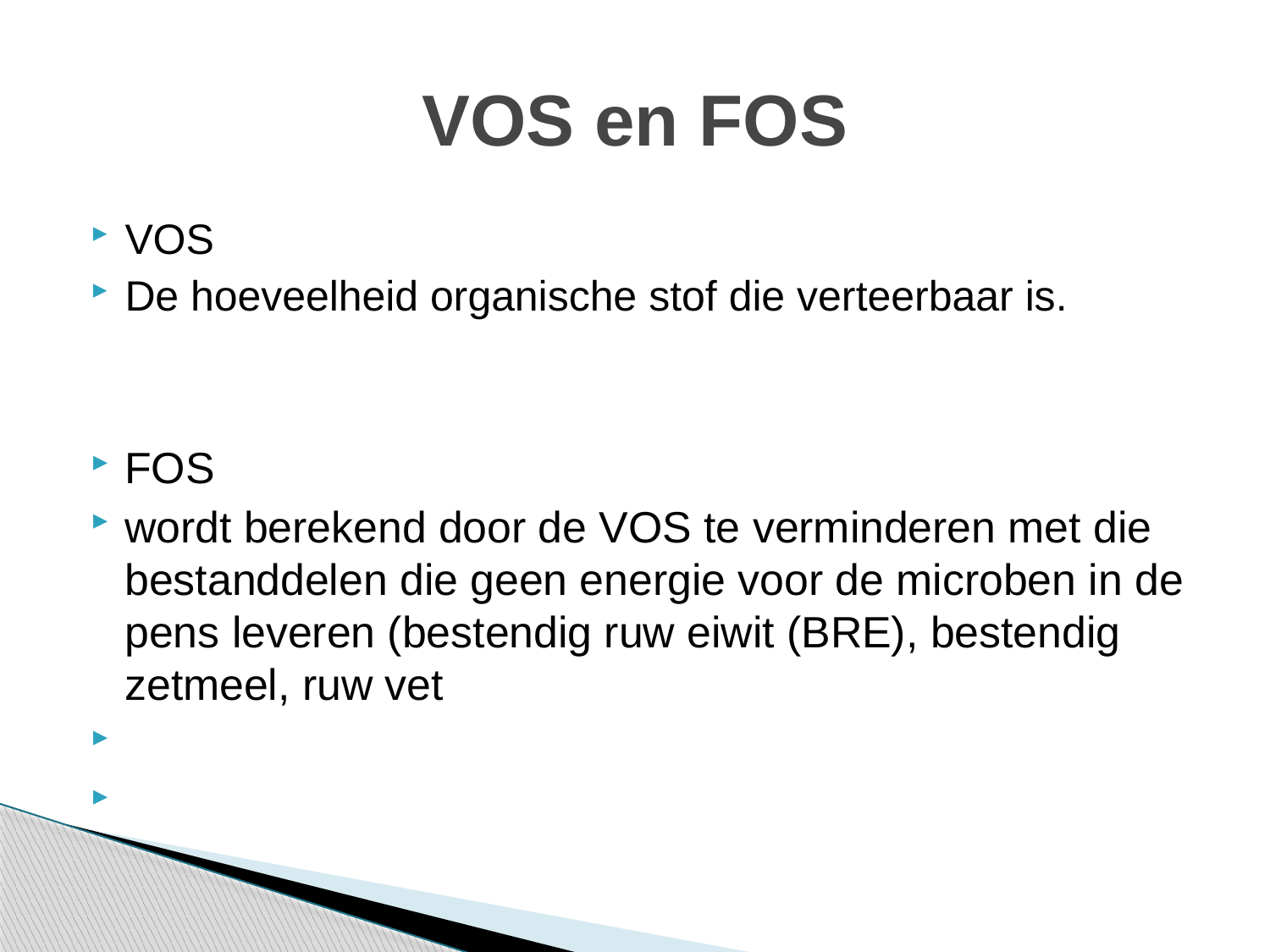

# VOS en FOS
VOS
De hoeveelheid organische stof die verteerbaar is.

FOS
wordt berekend door de VOS te verminderen met die bestanddelen die geen energie voor de microben in de pens leveren (bestendig ruw eiwit (BRE), bestendig zetmeel, ruw vet
FOS NDF-verteerbaarheid
VOS VCOS